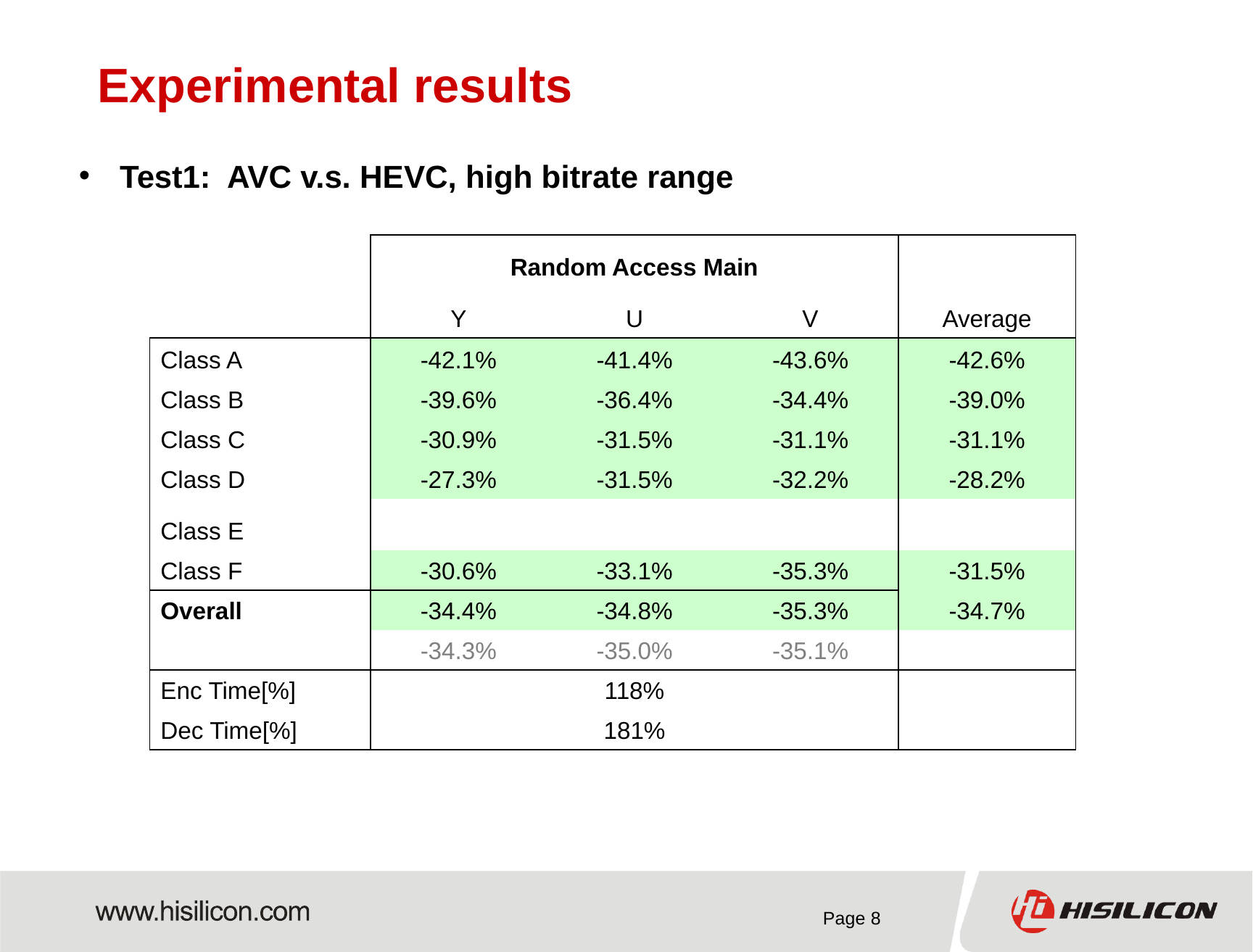

Experimental results
Test1:  AVC v.s. HEVC, high bitrate range
|  | Random Access Main |  |  |  |
| --- | --- | --- | --- | --- |
|  | Y | U | V | Average |
| Class A | -42.1% | -41.4% | -43.6% | -42.6% |
| Class B | -39.6% | -36.4% | -34.4% | -39.0% |
| Class C | -30.9% | -31.5% | -31.1% | -31.1% |
| Class D | -27.3% | -31.5% | -32.2% | -28.2% |
| Class E |  |  |  |  |
| Class F | -30.6% | -33.1% | -35.3% | -31.5% |
| Overall | -34.4% | -34.8% | -35.3% | -34.7% |
|  | -34.3% | -35.0% | -35.1% |  |
| Enc Time[%] | 118% |  |  |  |
| Dec Time[%] | 181% |  |  |  |

Page 8